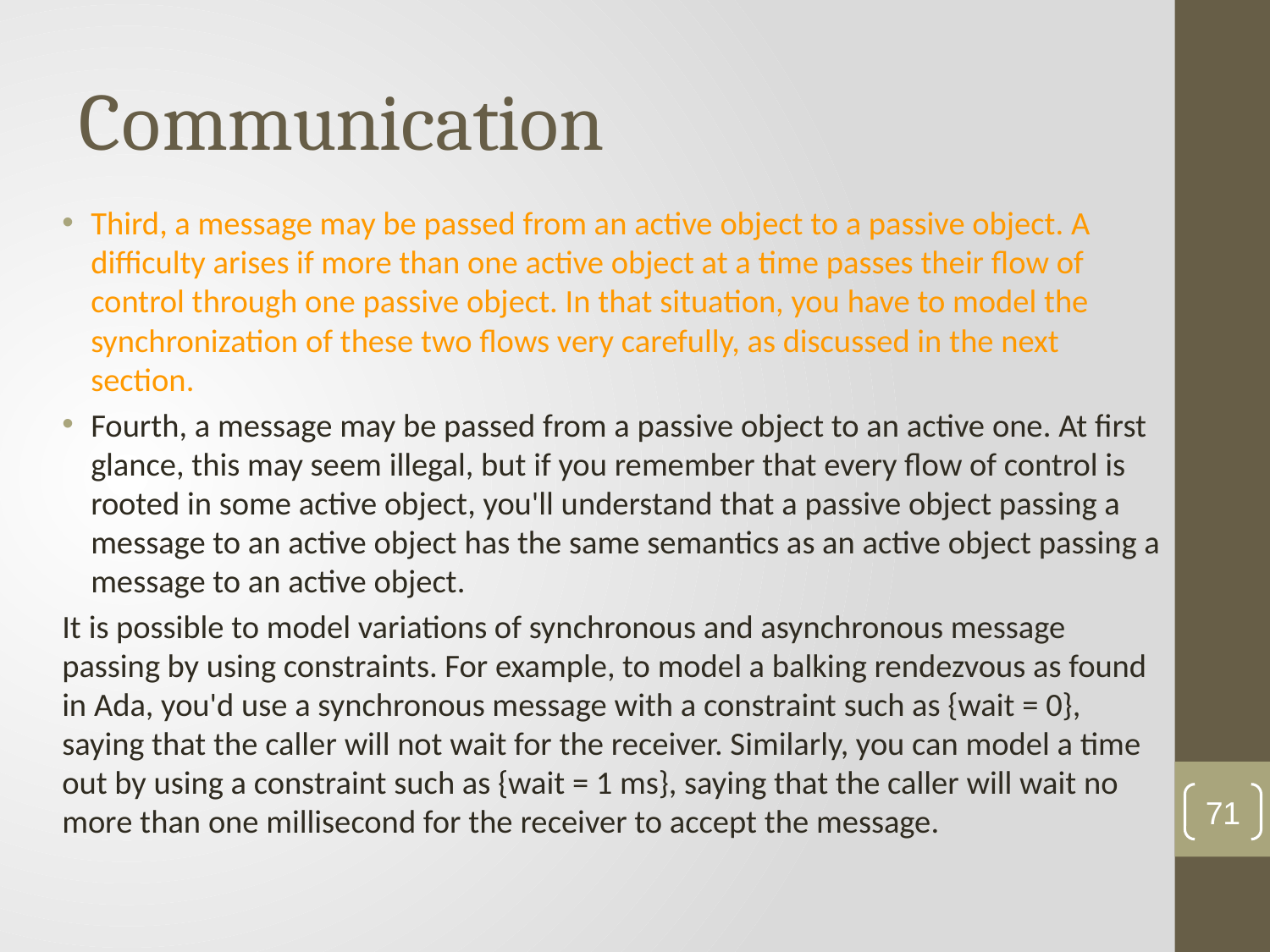

# Communication
Third, a message may be passed from an active object to a passive object. A difficulty arises if more than one active object at a time passes their flow of control through one passive object. In that situation, you have to model the synchronization of these two flows very carefully, as discussed in the next section.
Fourth, a message may be passed from a passive object to an active one. At first glance, this may seem illegal, but if you remember that every flow of control is rooted in some active object, you'll understand that a passive object passing a message to an active object has the same semantics as an active object passing a message to an active object.
It is possible to model variations of synchronous and asynchronous message passing by using constraints. For example, to model a balking rendezvous as found in Ada, you'd use a synchronous message with a constraint such as {wait = 0}, saying that the caller will not wait for the receiver. Similarly, you can model a time out by using a constraint such as {wait = 1 ms}, saying that the caller will wait no more than one millisecond for the receiver to accept the message.

71